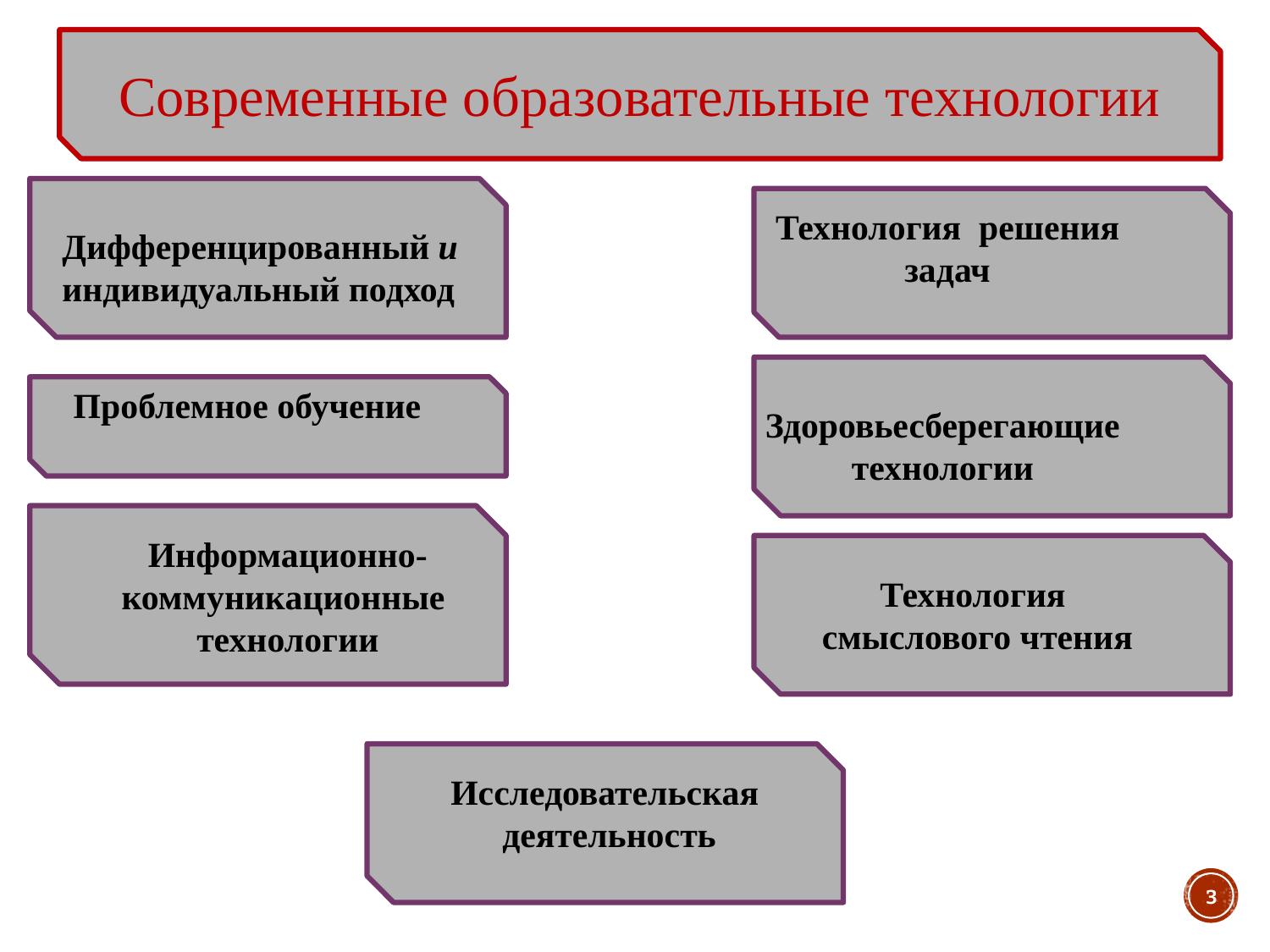

Современные образовательные технологии

Технология  решения задач
Дифференцированный и индивидуальный подход

Проблемное обучение
Здоровьесберегающие технологии

Информационно-
коммуникационные
технологии

Технология  смыслового чтения

Исследовательская
деятельность
3